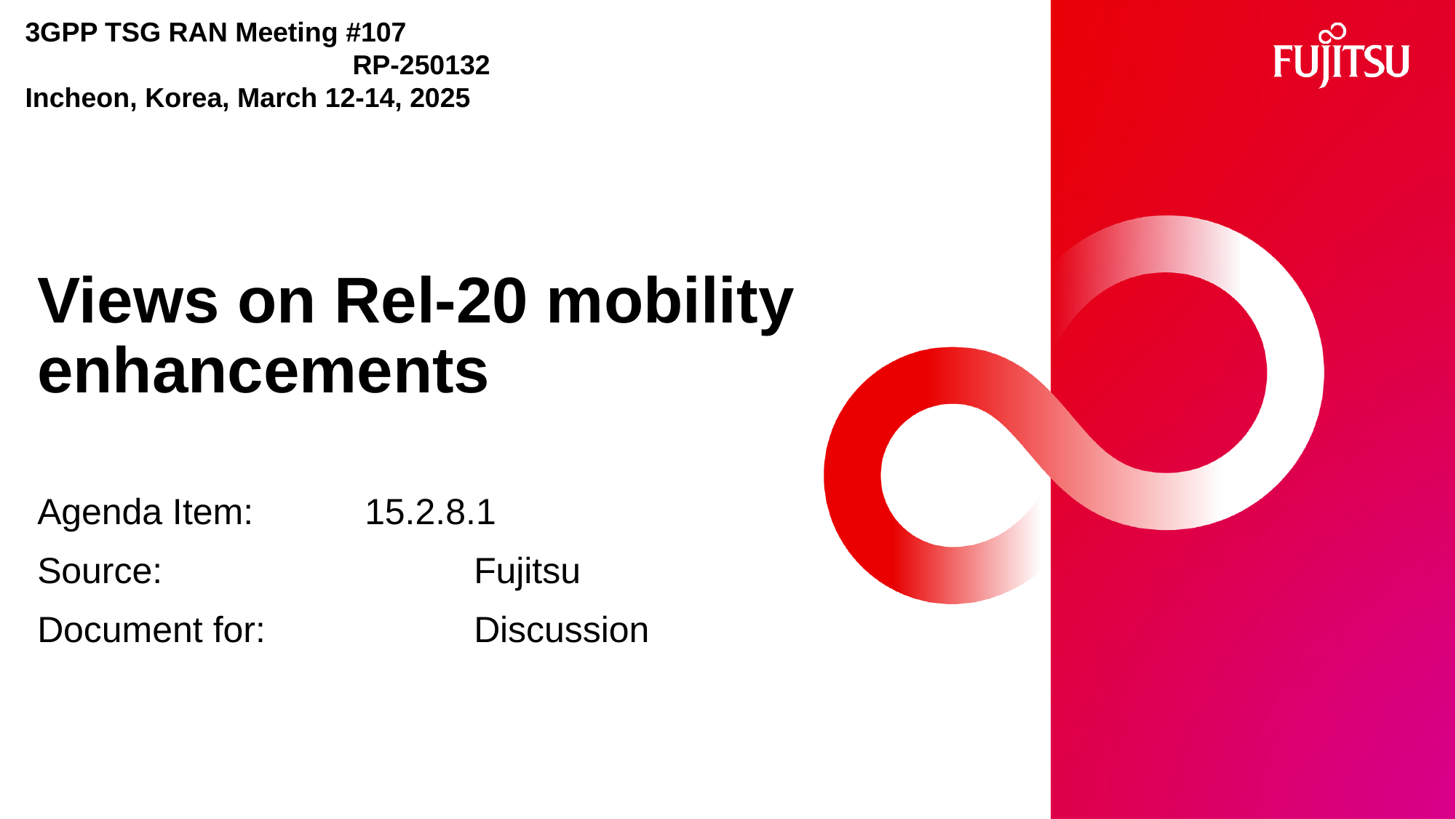

3GPP TSG RAN Meeting #107									RP-250132
Incheon, Korea, March 12-14, 2025
# Views on Rel-20 mobility enhancements

Agenda Item:		15.2.8.1
Source:			Fujitsu
Document for:		Discussion

1